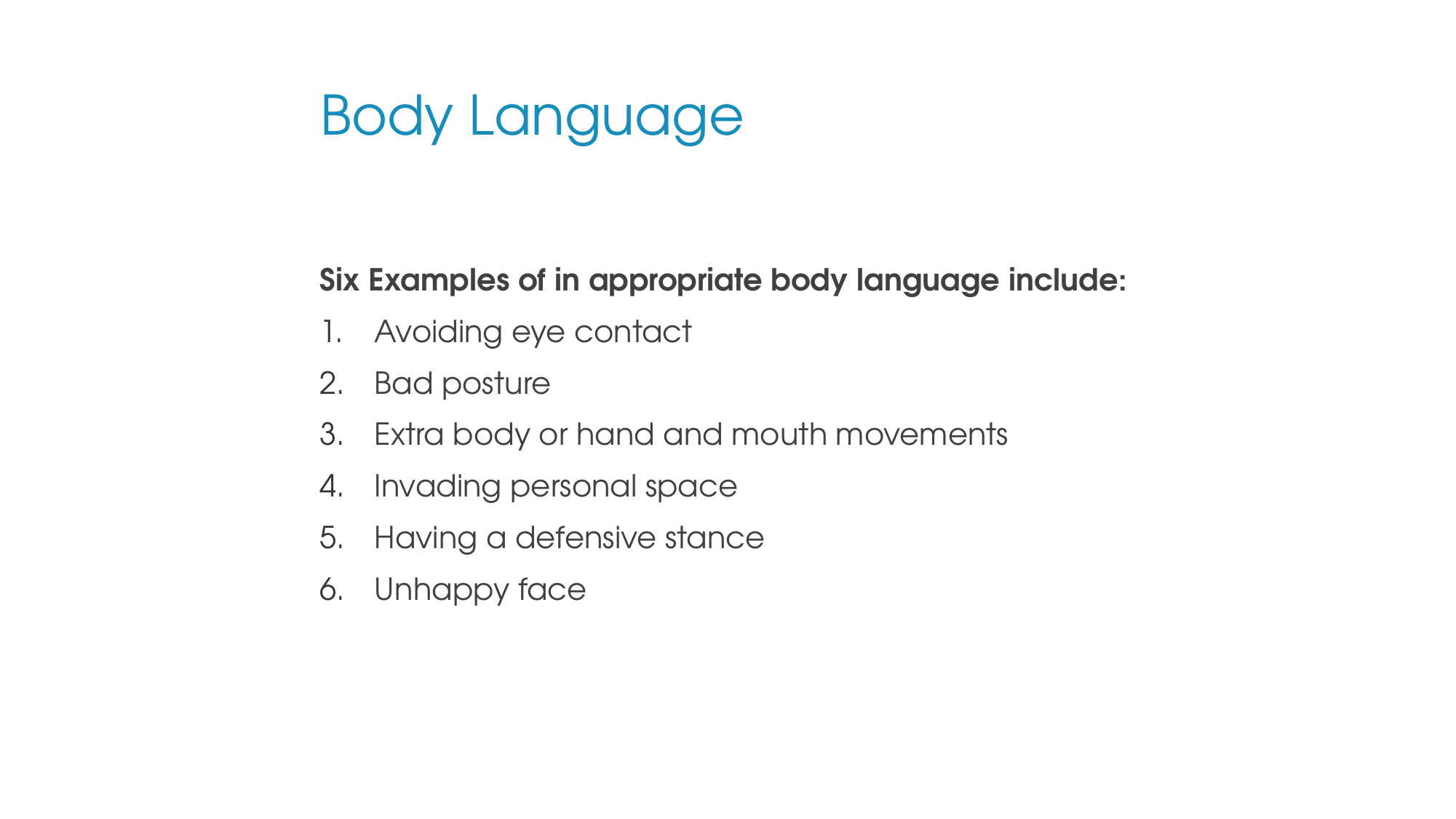

# Body Language
Six Examples of in appropriate body language include:
Avoiding eye contact
Bad posture
Extra body or hand and mouth movements
Invading personal space
Having a defensive stance
Unhappy face